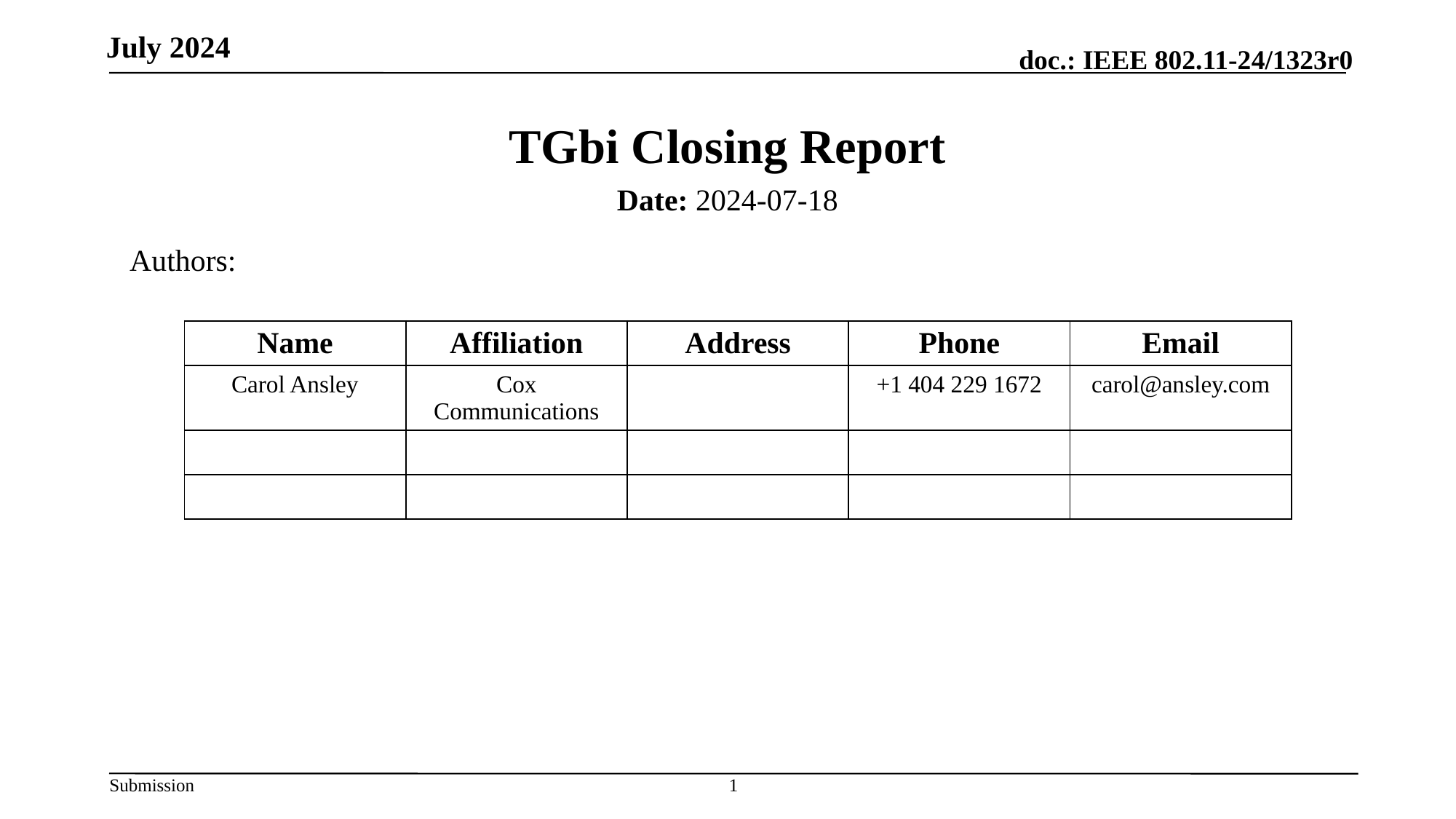

# TGbi Closing Report
Date: 2024-07-18
Authors:
| Name | Affiliation | Address | Phone | Email |
| --- | --- | --- | --- | --- |
| Carol Ansley | Cox Communications |  | +1 404 229 1672 | carol@ansley.com |
|  |  |  |  |  |
|  |  |  |  |  |
1